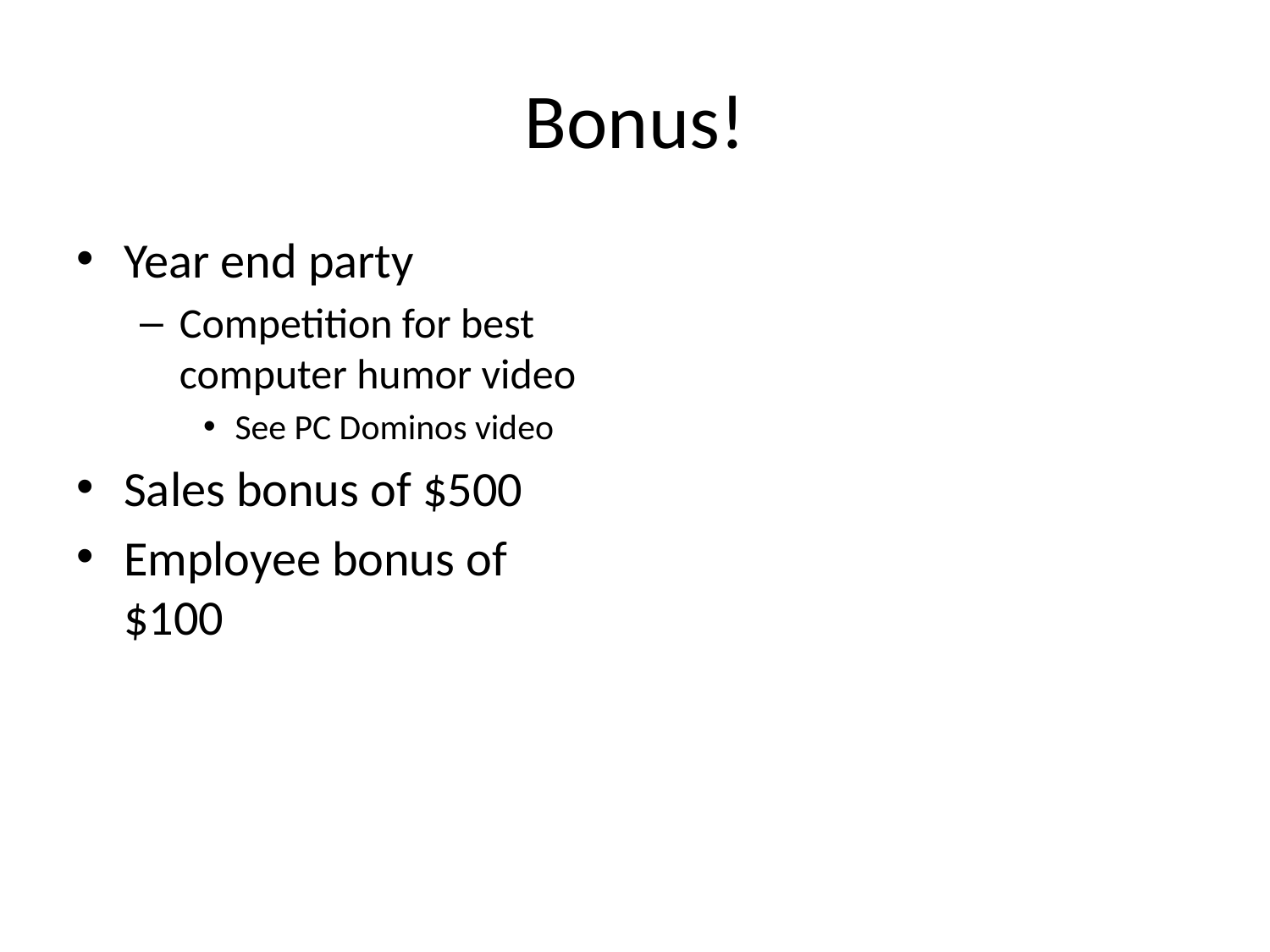

# Bonus!
Year end party
Competition for best computer humor video
See PC Dominos video
Sales bonus of $500
Employee bonus of $100